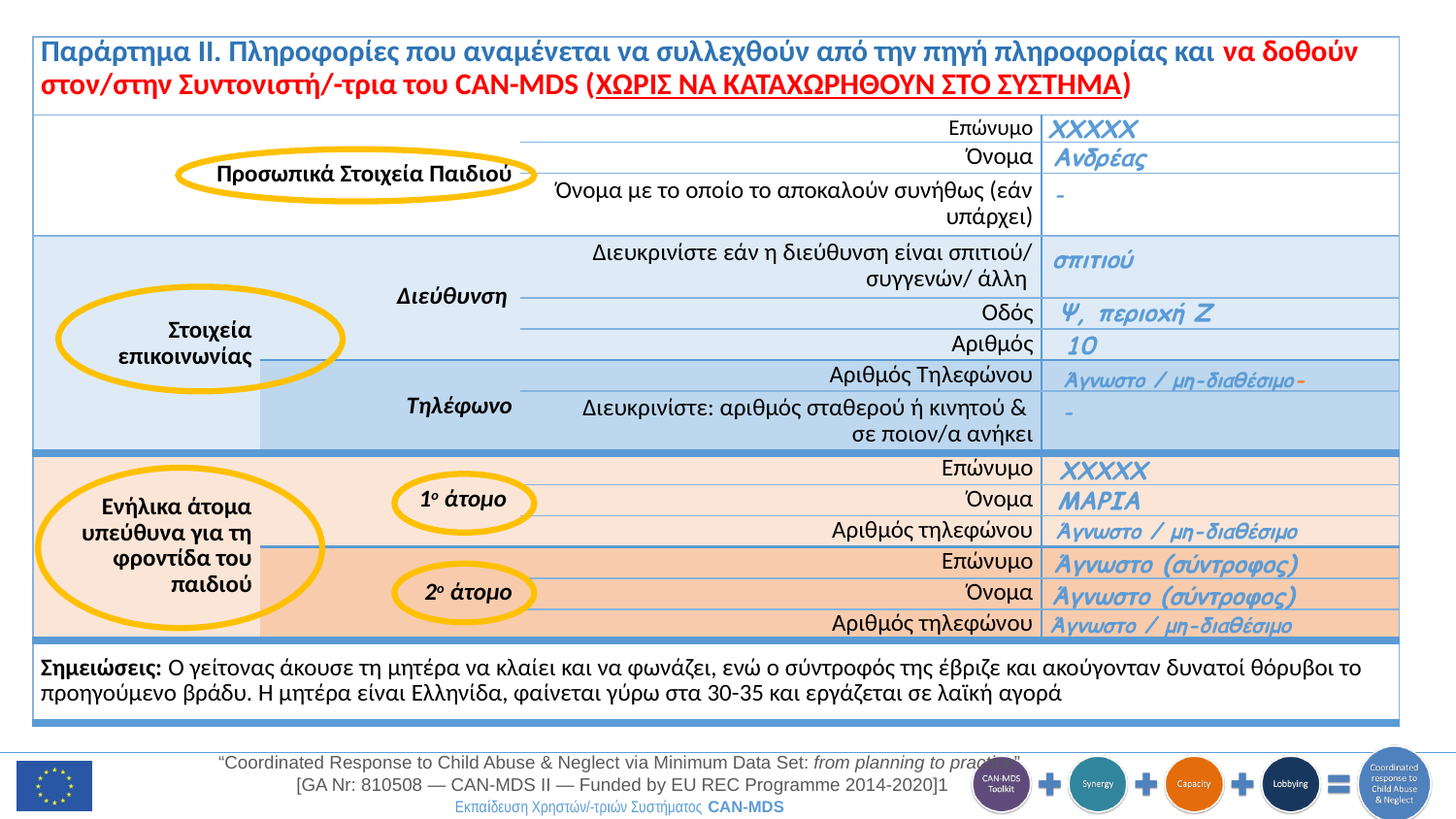

| Παράρτημα ΙI. Πληροφορίες που αναμένεται να συλλεχθούν από την πηγή πληροφορίας και να δοθούν στον/στην Συντονιστή/-τρια του CAN-MDS (ΧΩΡΙΣ ΝΑ ΚΑΤΑΧΩΡΗΘΟΥΝ ΣΤΟ ΣΥΣΤΗΜΑ) |  |  |  |
| --- | --- | --- | --- |
| Προσωπικά Στοιχεία Παιδιού |  | Επώνυμο |  |
|  |  | Όνομα |  |
|  |  | Όνομα με το οποίο το αποκαλούν συνήθως (εάν υπάρχει) |  |
| Στοιχεία επικοινωνίας | Διεύθυνση | Διευκρινίστε εάν η διεύθυνση είναι σπιτιού/ συγγενών/ άλλη |  |
|  |  | Οδός |  |
|  |  | Αριθμός |  |
|  | Τηλέφωνο | Αριθμός Τηλεφώνου |  |
|  |  | Διευκρινίστε: αριθμός σταθερού ή κινητού & σε ποιον/α ανήκει |  |
| Ενήλικα άτομα υπεύθυνα για τη φροντίδα του παιδιού | 1ο άτομο | Επώνυμο |  |
|  |  | Όνομα |  |
|  |  | Αριθμός τηλεφώνου |  |
|  | 2ο άτομο | Επώνυμο |  |
|  |  | Όνομα |  |
|  |  | Αριθμός τηλεφώνου |  |
| Σημειώσεις: Ο γείτονας άκουσε τη μητέρα να κλαίει και να φωνάζει, ενώ ο σύντροφός της έβριζε και ακούγονταν δυνατοί θόρυβοι το προηγούμενο βράδυ. Η μητέρα είναι Ελληνίδα, φαίνεται γύρω στα 30-35 και εργάζεται σε λαϊκή αγορά |  |  |  |
ΧΧΧΧΧ
Ανδρέας

-
σπιτιού

Ψ, περιοχή Ζ
10
Άγνωστο / μη-διαθέσιμο-
-
ΧΧΧΧΧ

ΜΑΡΙΑ
Άγνωστο / μη-διαθέσιμο
Άγνωστο (σύντροφος)

Άγνωστο (σύντροφος)
Άγνωστο / μη-διαθέσιμο